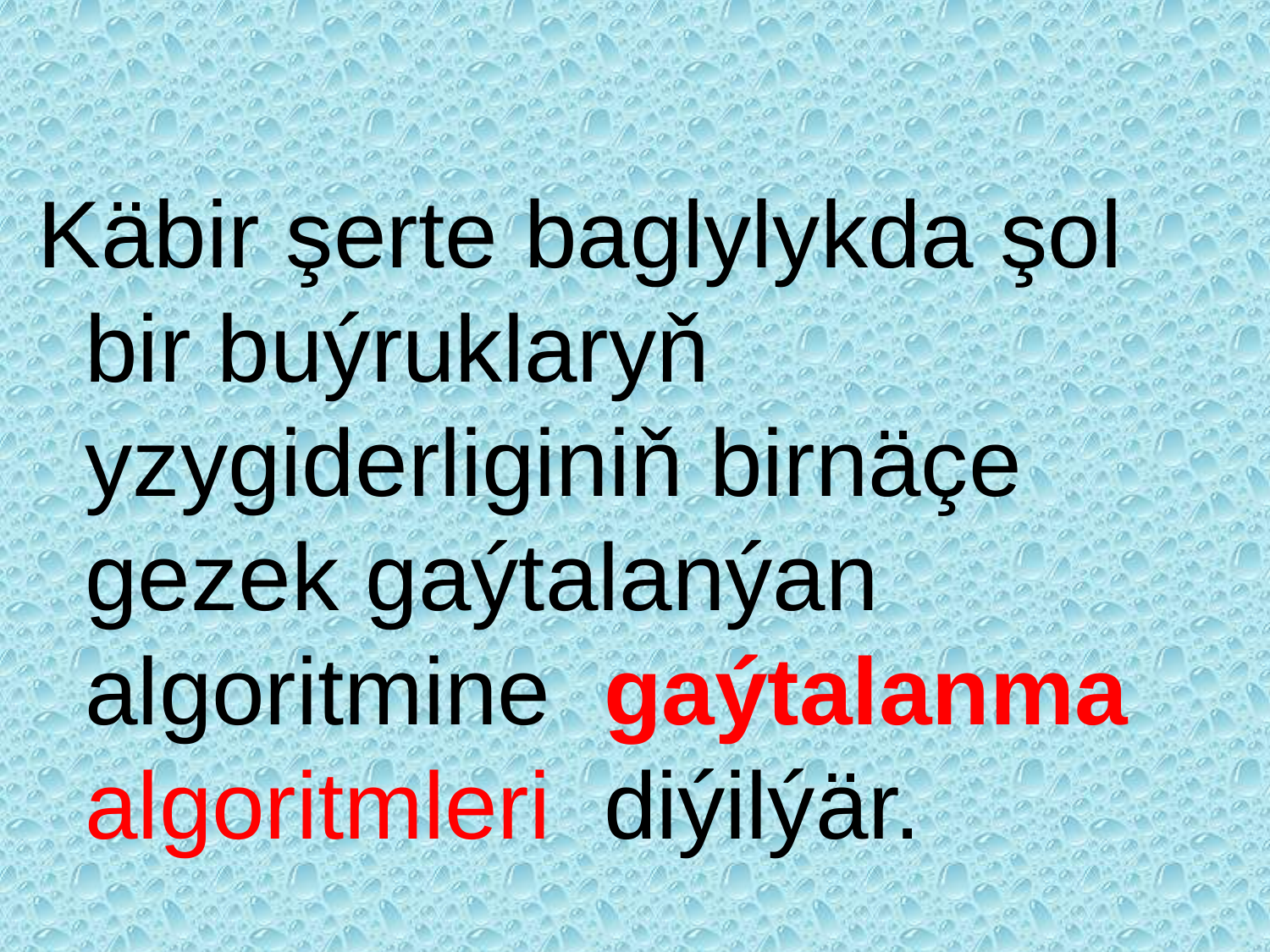

Käbir şerte baglylykda şol bir buýruklaryň  yzygiderliginiň birnäçe gezek gaýtalanýan algoritmine  gaýtalanma algoritmleri  diýilýär.